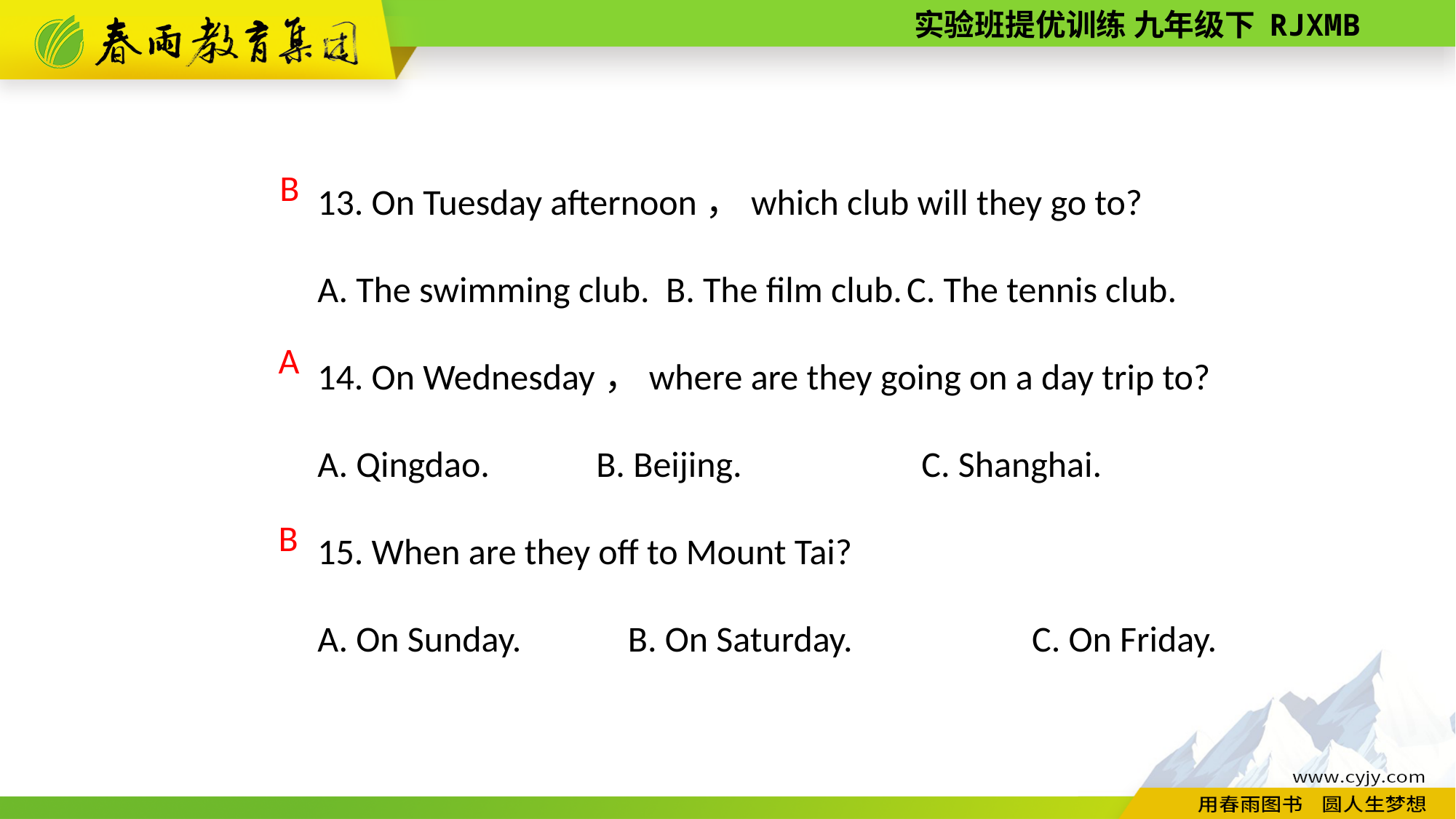

13. On Tuesday afternoon，which club will they go to?
A. The swimming club.  B. The film club. C. The tennis club.
14. On Wednesday，where are they going on a day trip to?
A. Qingdao.  　　B. Beijing.  　　　　C. Shanghai.
15. When are they off to Mount Tai?
A. On Sunday.  　　B. On Saturday.  　　　　C. On Friday.
B
A
B